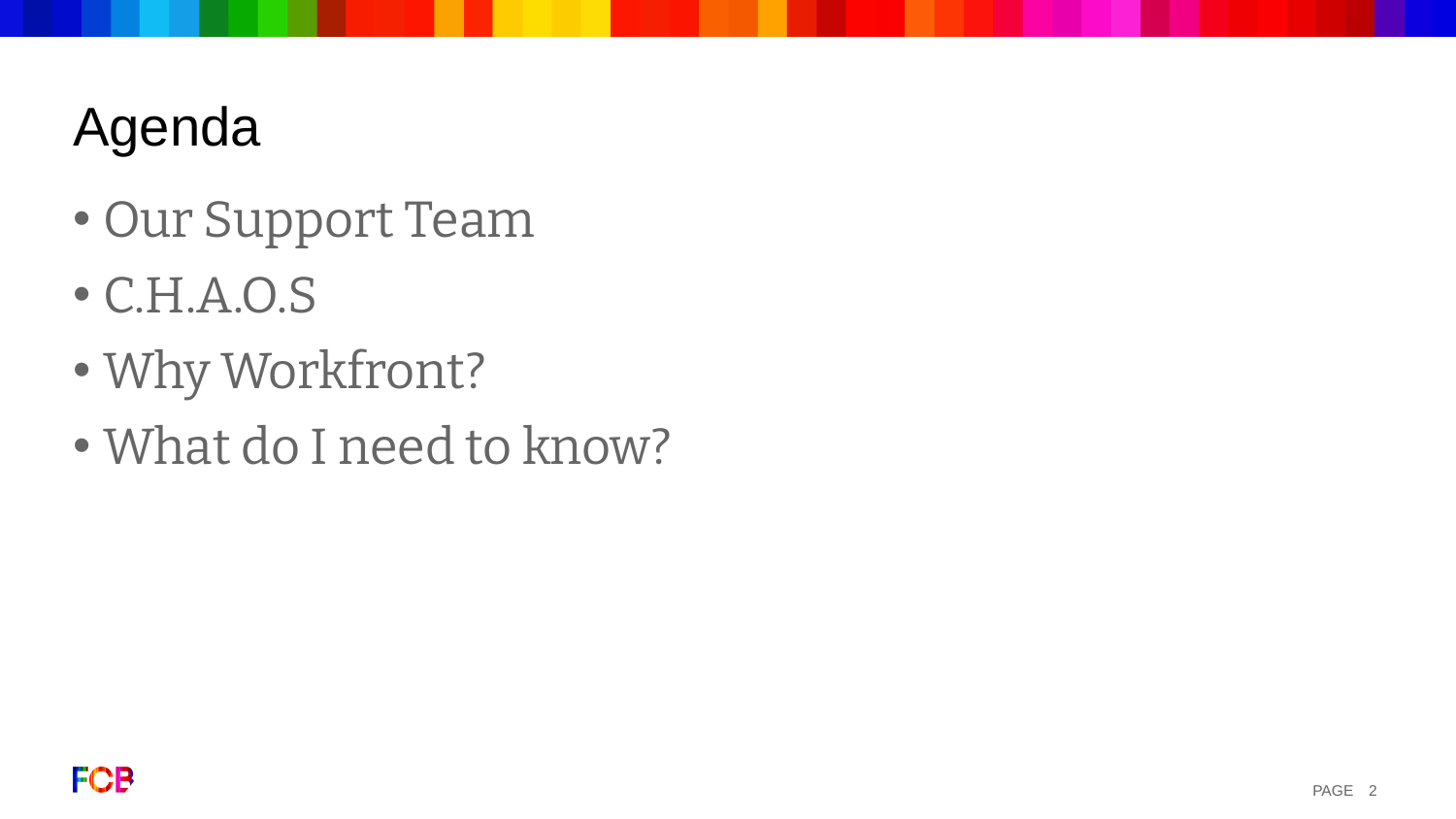

# Agenda
Our Support Team
C.H.A.O.S
Why Workfront?
What do I need to know?
PAGE
2